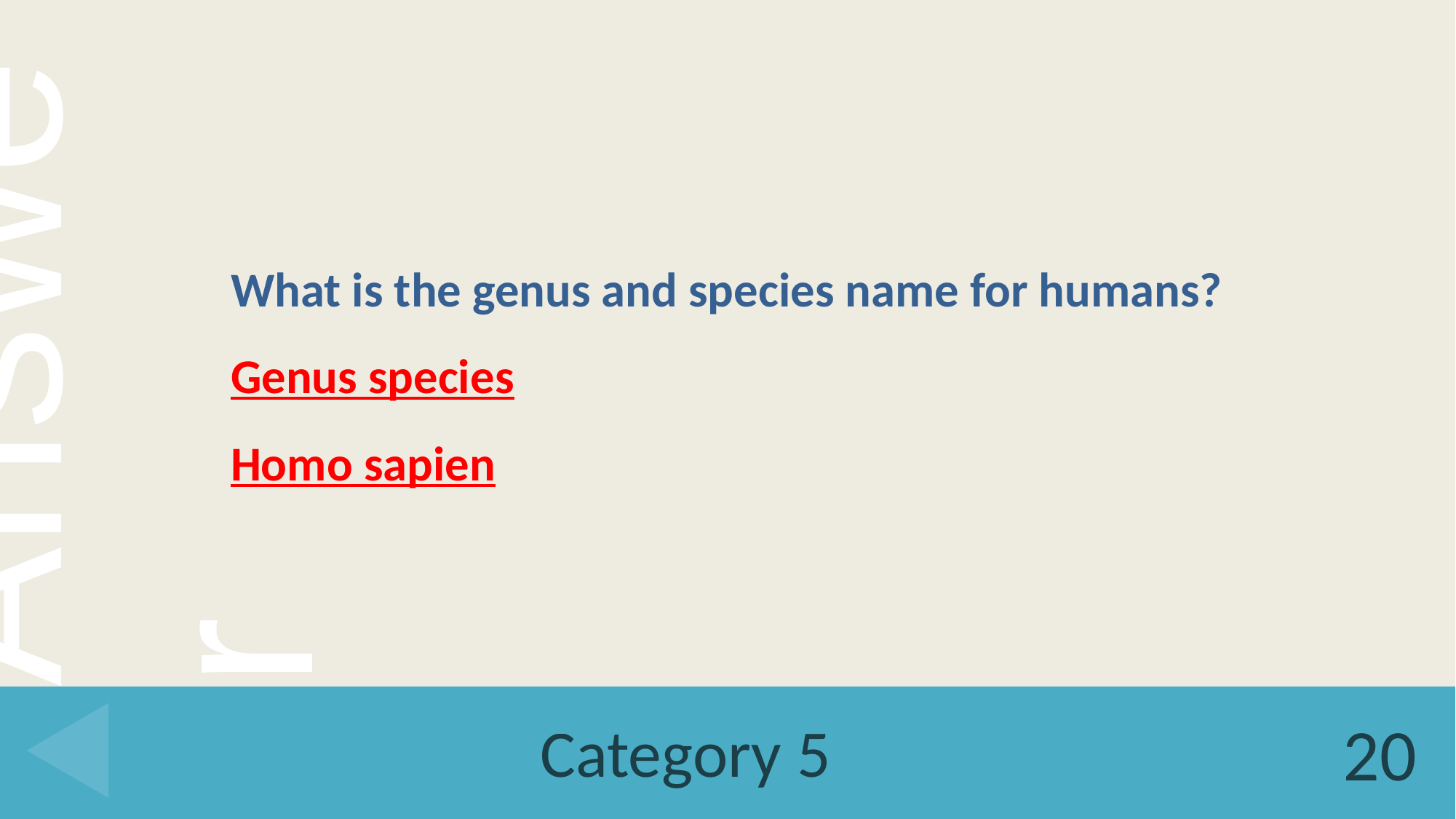

What is the genus and species name for humans?
Genus species
Homo sapien
# Category 5
20